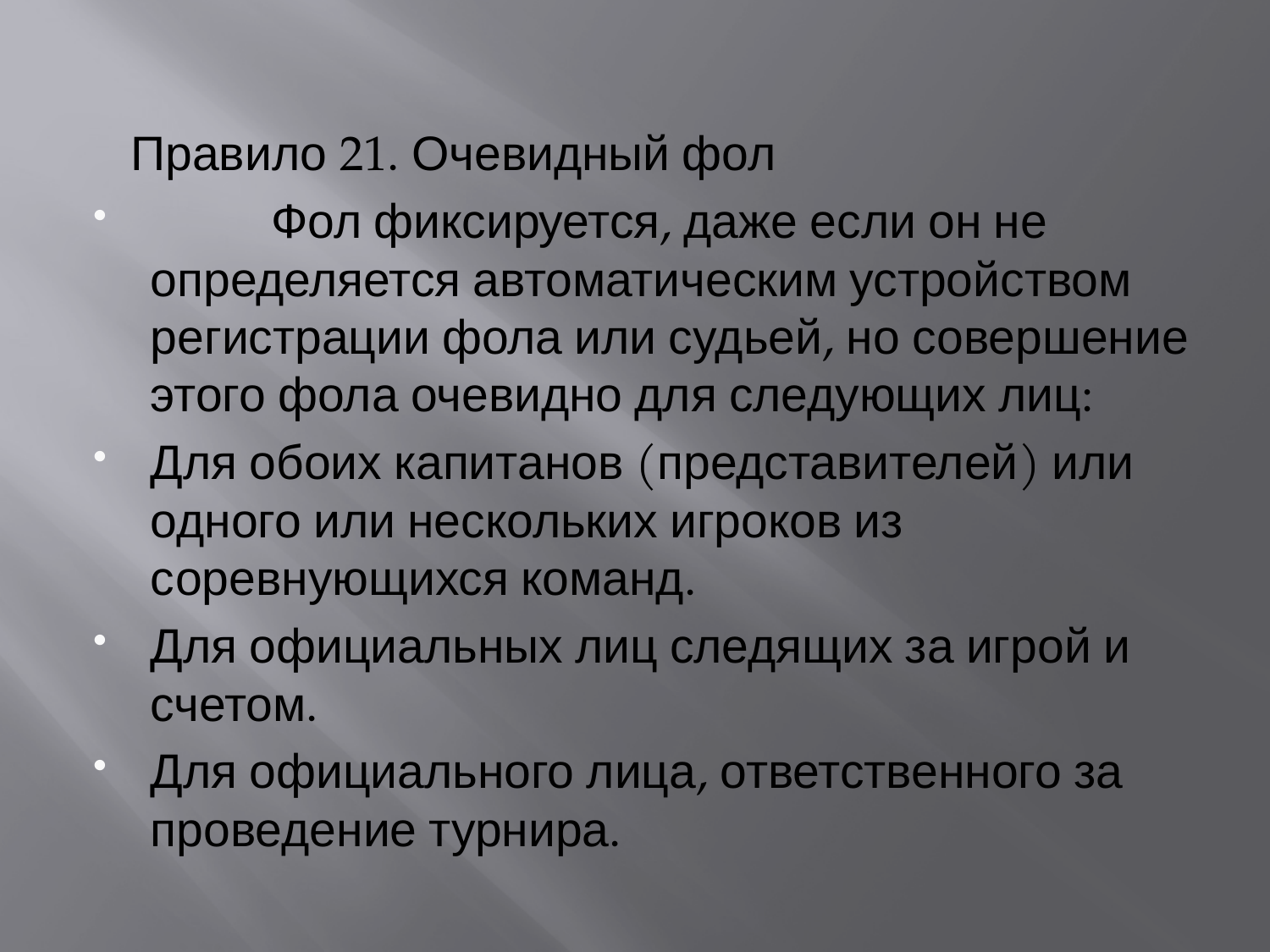

#
   Правило 21. Очевидный фол
          Фол фиксируется, даже если он не определяется автоматическим устройством регистрации фола или судьей, но совершение этого фола очевидно для следующих лиц:
Для обоих капитанов (представителей) или одного или нескольких игроков из соревнующихся команд.
Для официальных лиц следящих за игрой и счетом.
Для официального лица, ответственного за проведение турнира.